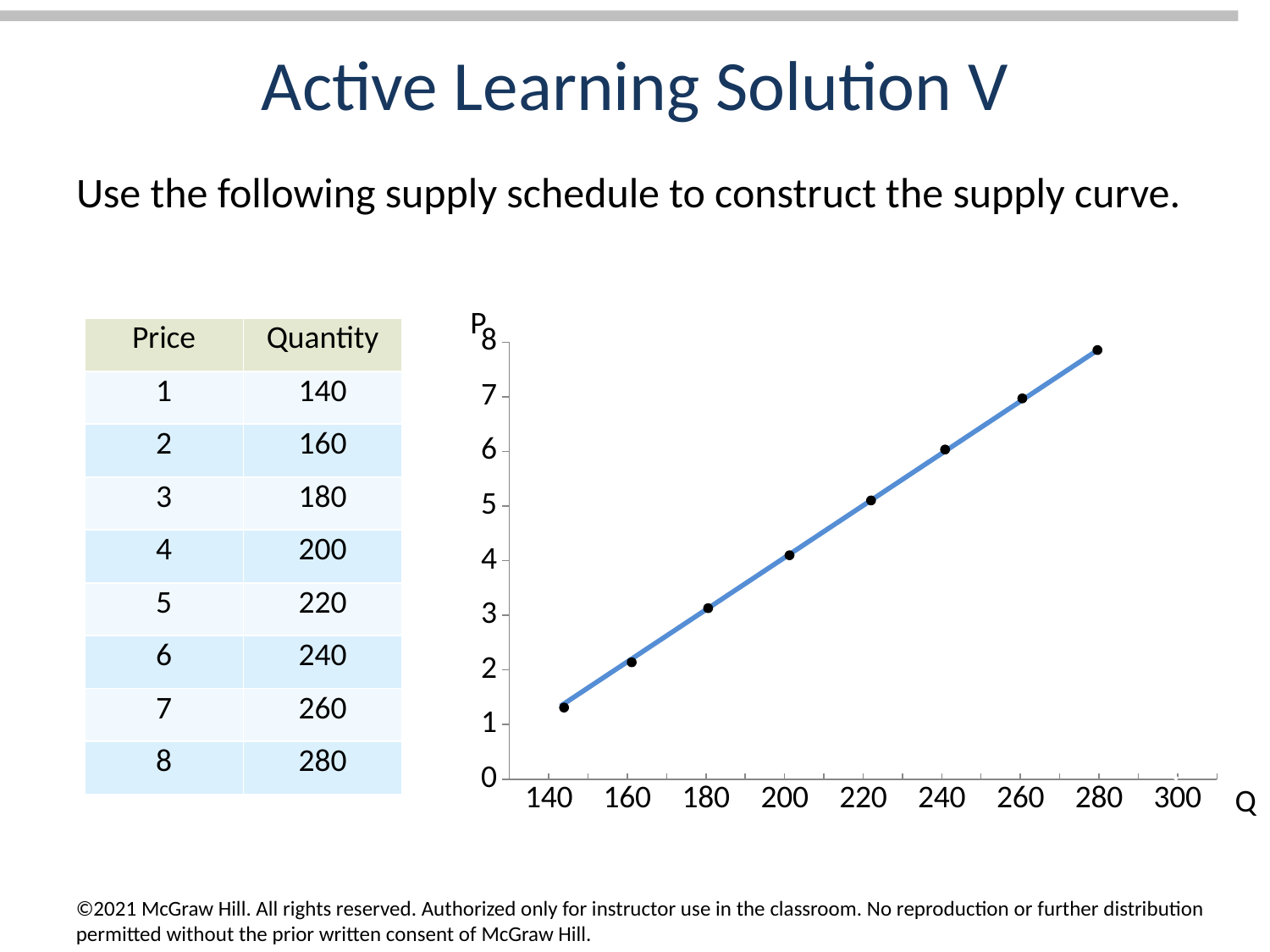

# Active Learning Solution V
Use the following supply schedule to construct the supply curve.
P

### Chart

| Category | Price |
|---|---|
| 140 | 8.0 |
| 160 | 7.0 |
| 180 | 6.0 |
| 200 | 5.0 |
| 220 | 4.0 |
| 240 | 3.0 |
| 260 | 2.0 |
| 280 | 1.0 |
| 300 | 0.0 |
| Price | Quantity |
| --- | --- |
| 1 | 140 |
| 2 | 160 |
| 3 | 180 |
| 4 | 200 |
| 5 | 220 |
| 6 | 240 |
| 7 | 260 |
| 8 | 280 |

Q